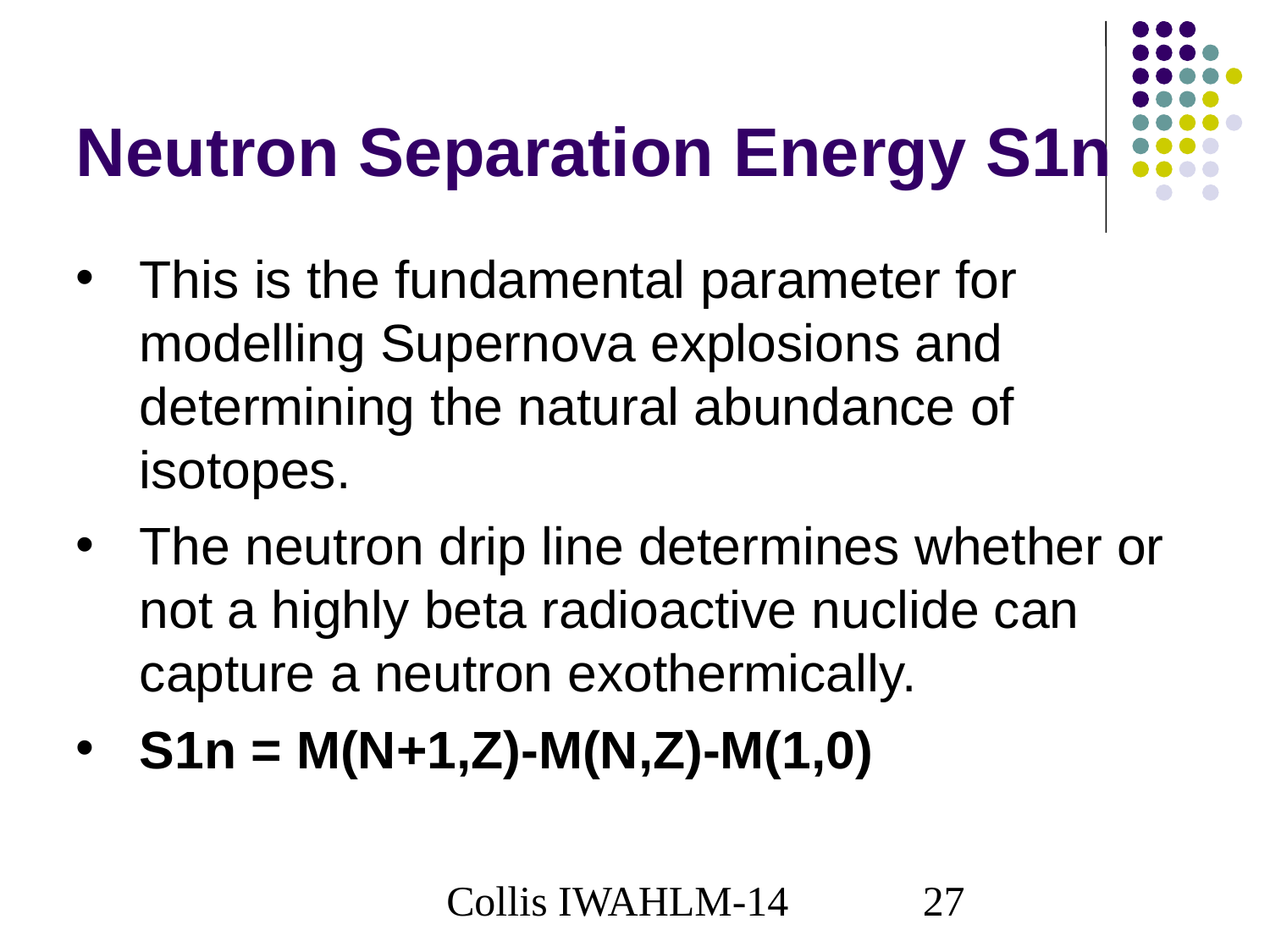

# Neutron Separation Energy S1n
This is the fundamental parameter for modelling Supernova explosions and determining the natural abundance of isotopes.
The neutron drip line determines whether or not a highly beta radioactive nuclide can capture a neutron exothermically.
S1n = M(N+1,Z)-M(N,Z)-M(1,0)

Collis IWAHLM-14
27